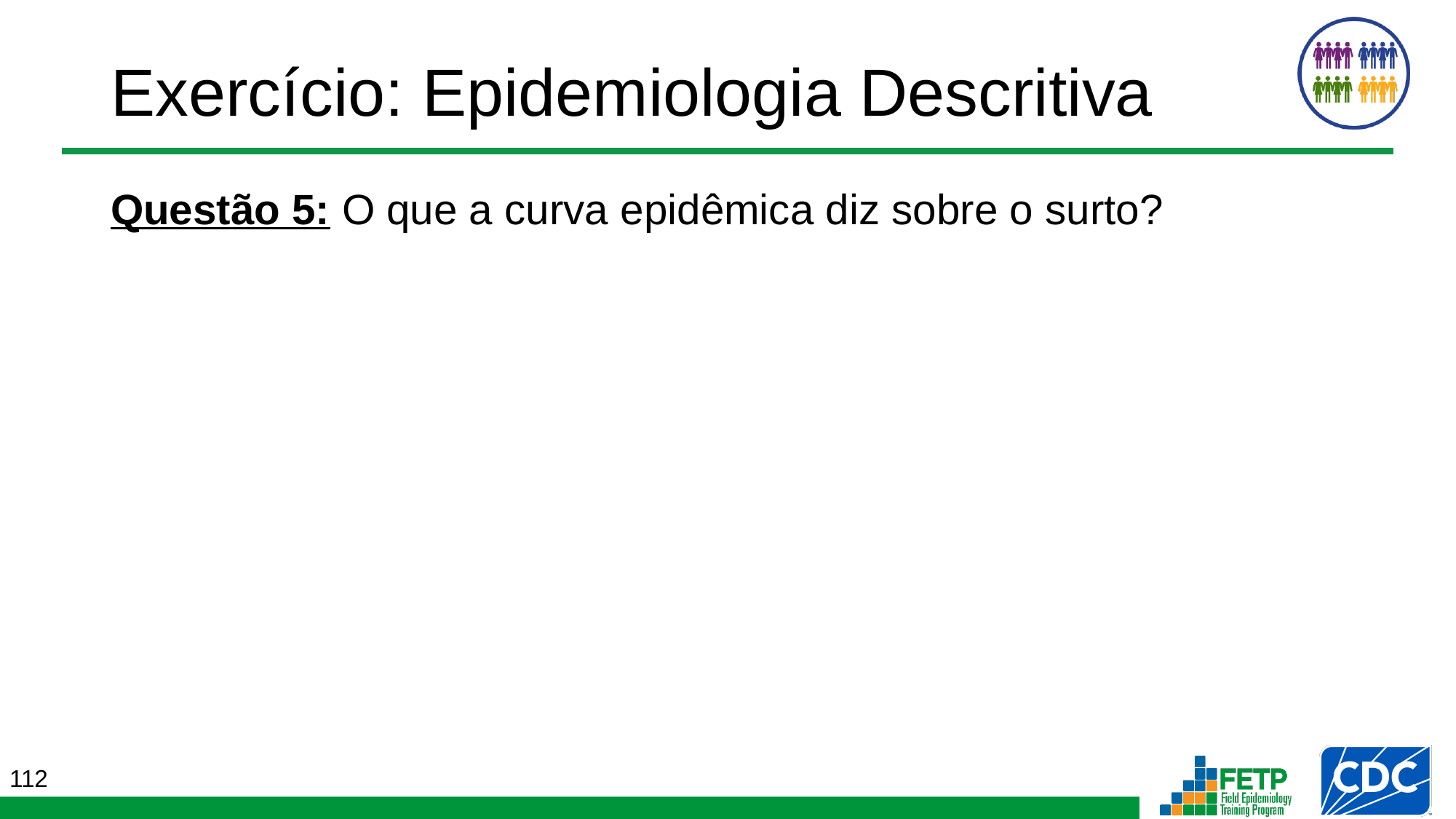

# Exercício: Epidemiologia Descritiva

Questão 5: O que a curva epidêmica diz sobre o surto?